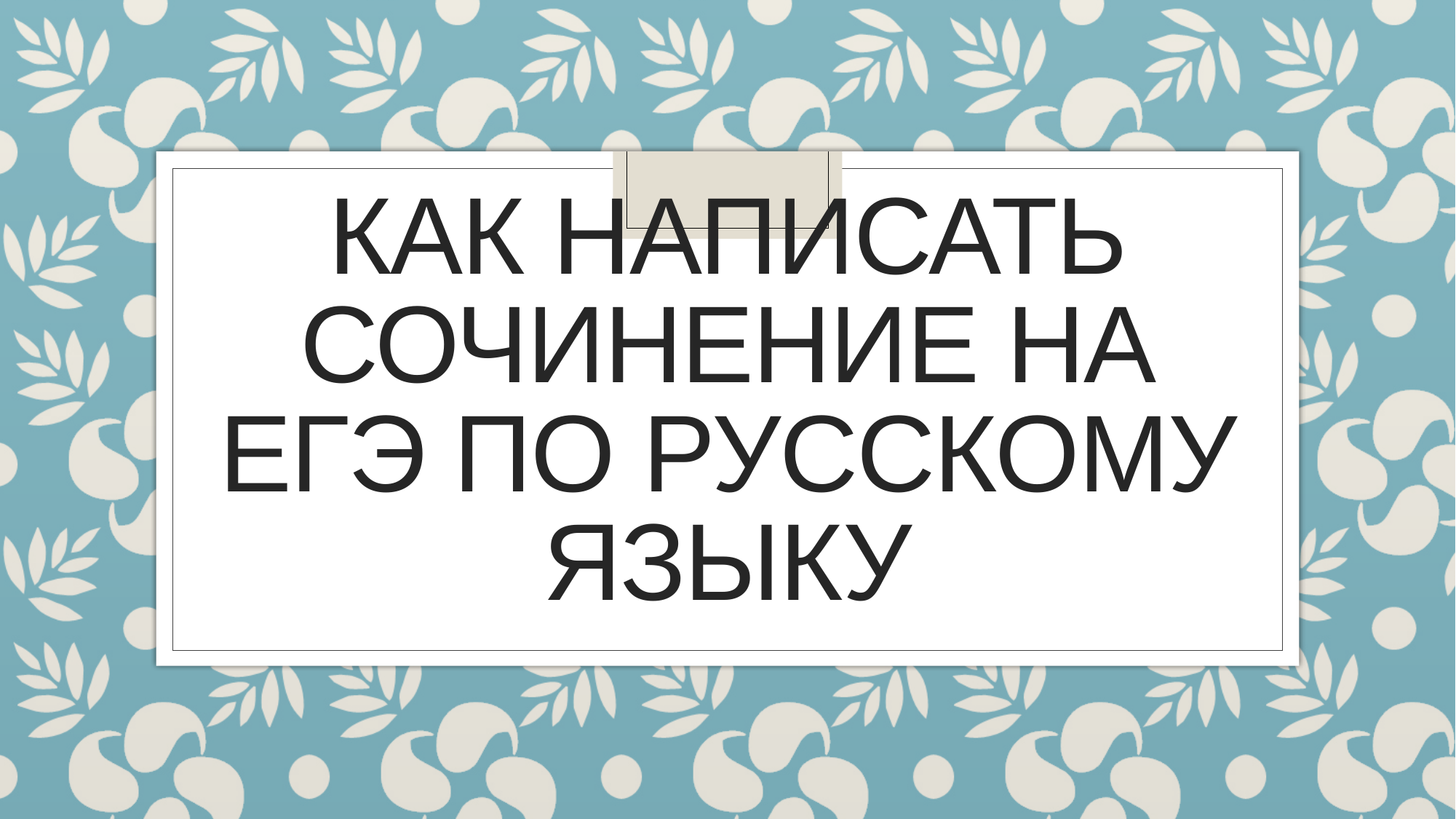

# Как написать сочинение на ЕГЭ по русскому языку